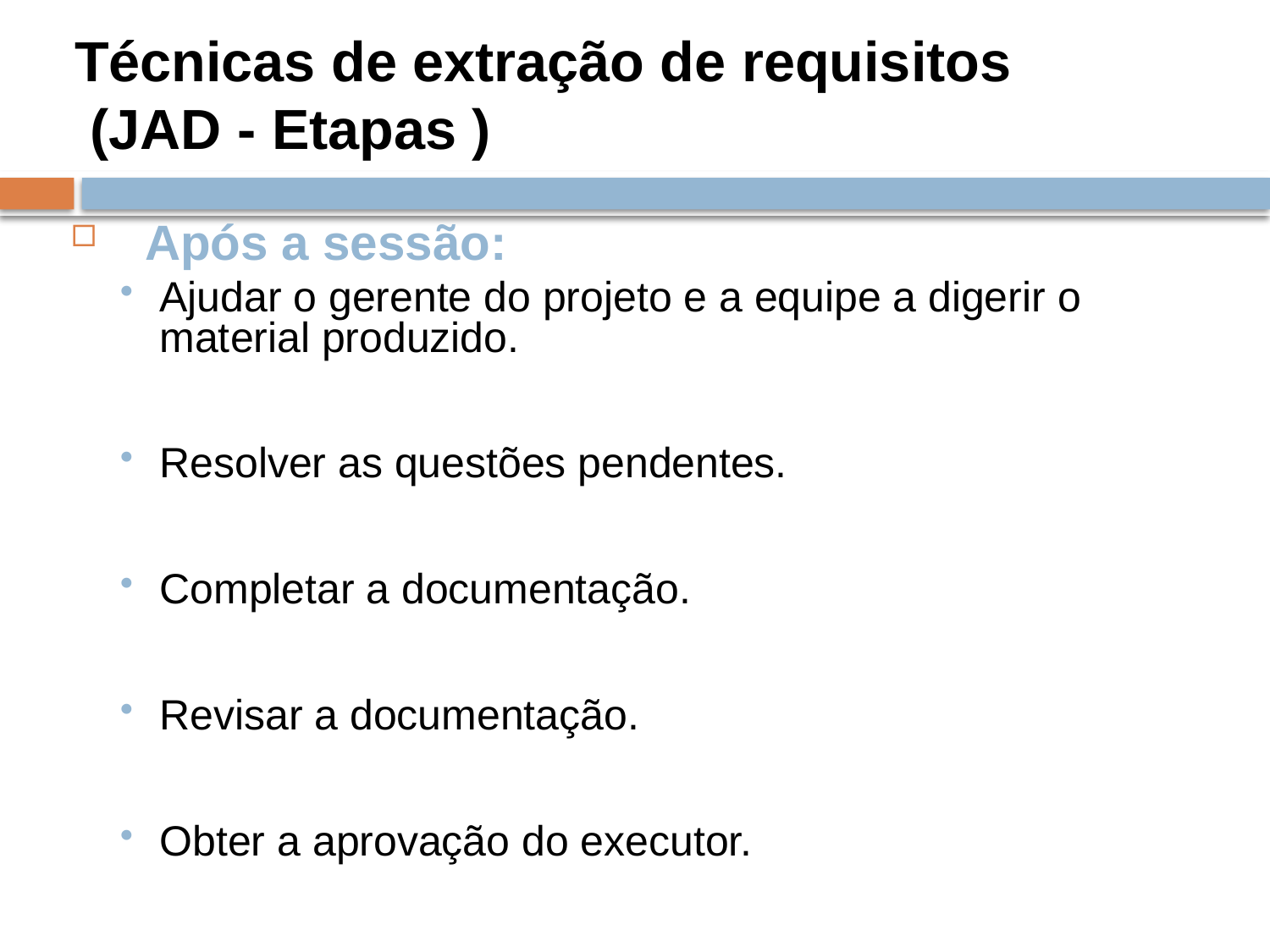

Técnicas de extração de requisitos
 (JAD - Etapas )
Após a sessão:
Ajudar o gerente do projeto e a equipe a digerir o material produzido.

Resolver as questões pendentes.

Completar a documentação.

Revisar a documentação.

Obter a aprovação do executor.